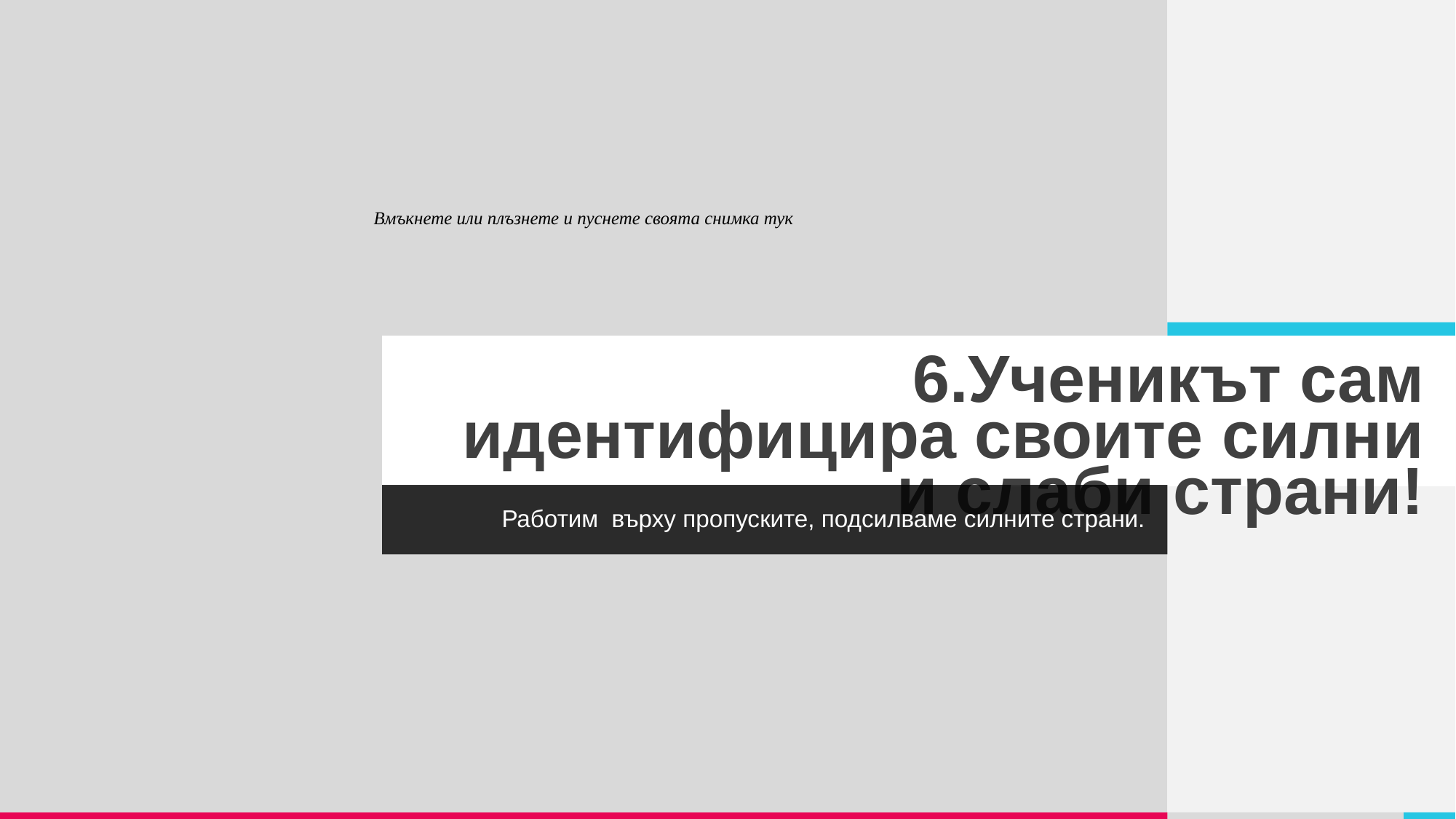

# 6.Ученикът сам идентифицира своите силни и слаби страни!
Работим  върху пропуските, подсилваме силните страни.